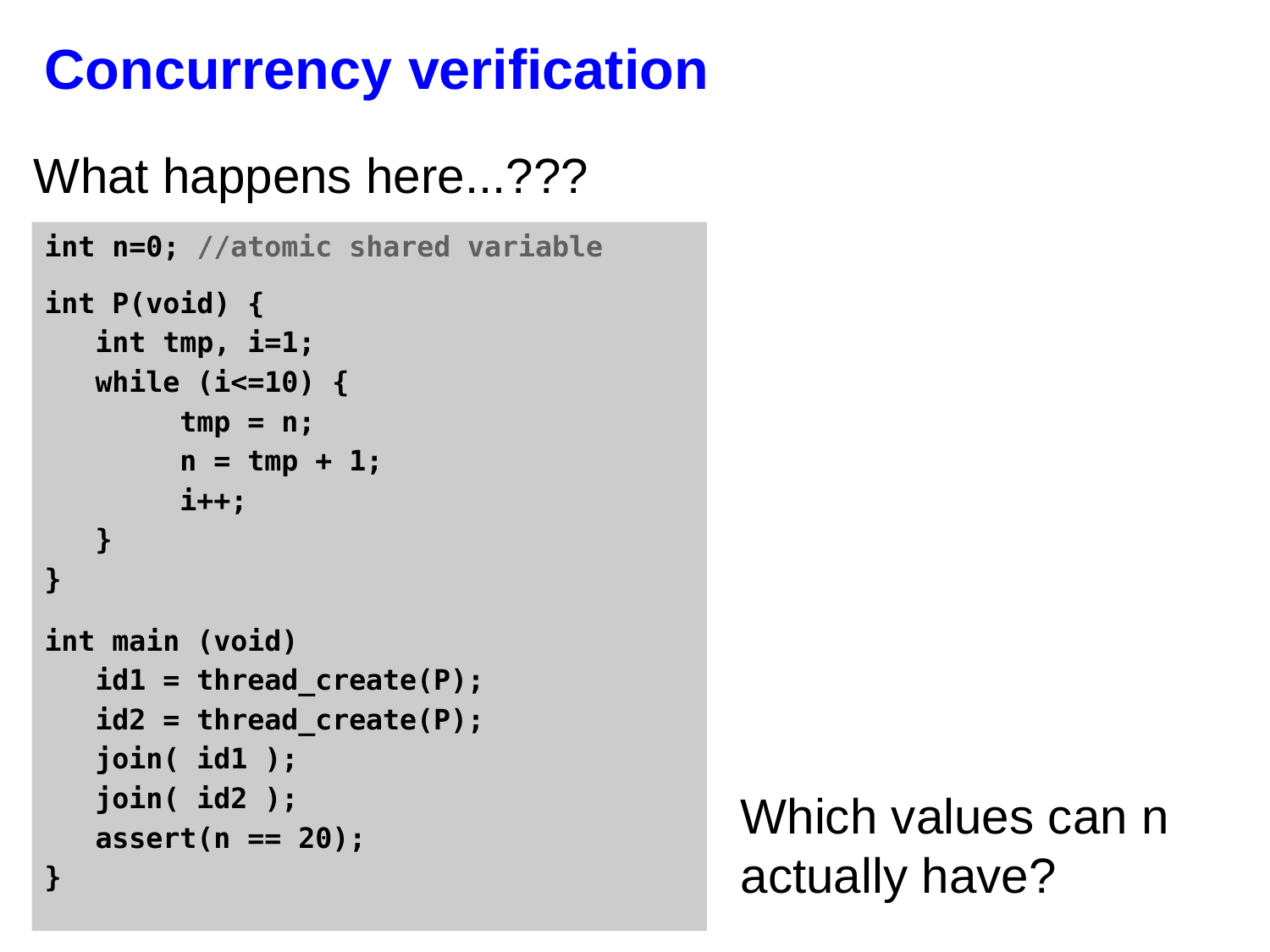

# Concurrency verification
What happens here...???
int n=0; //atomic shared variable

int P(void) {
   int tmp, i=1;
   while (i<=10) {
        tmp = n;
        n = tmp + 1;
        i++;
   }
}

int main (void)
   id1 = thread_create(P);
   id2 = thread_create(P);
   join( id1 );
   join( id2 );
   assert(n == 20);
}

Which values can n actually have?